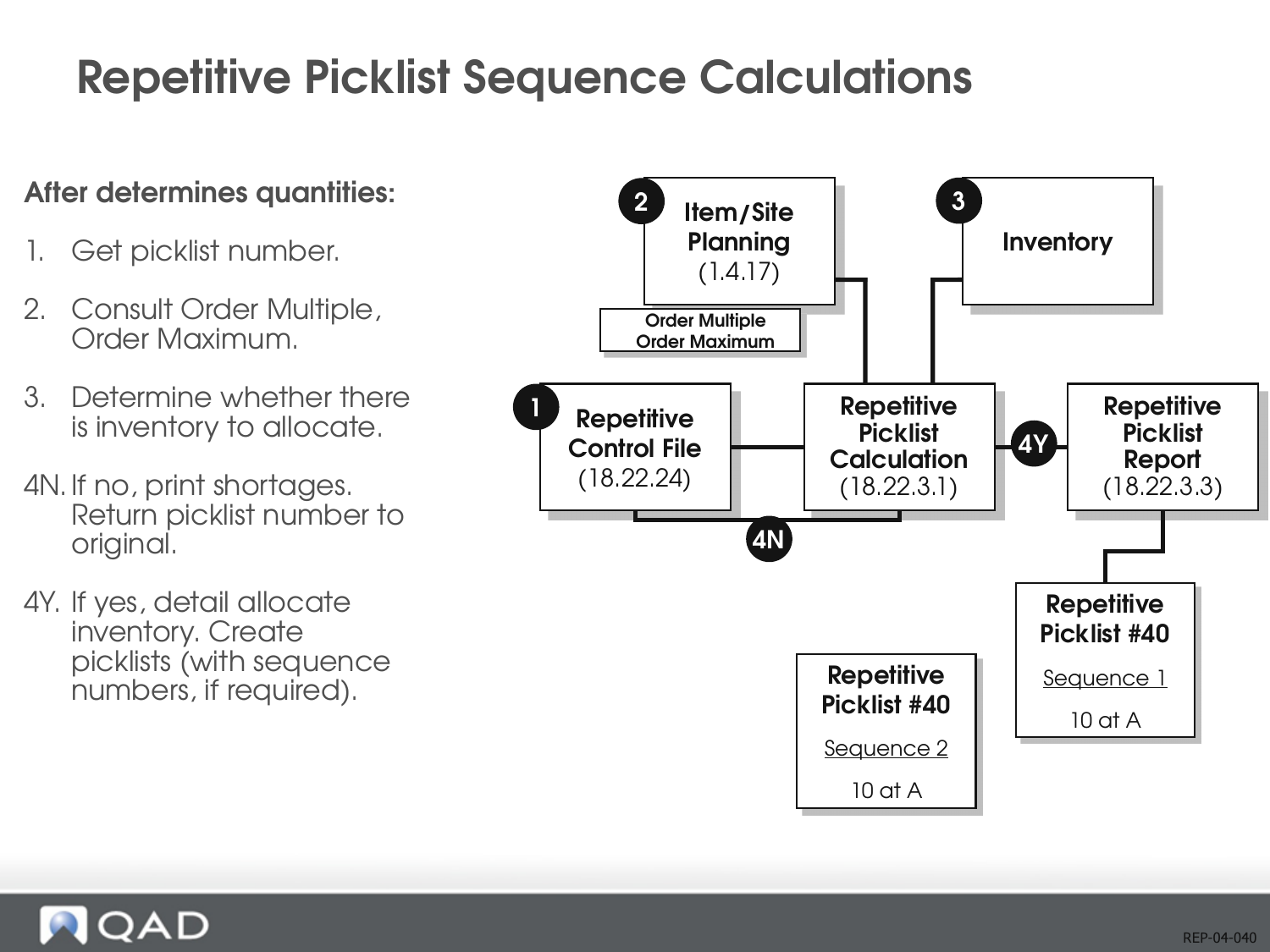

# Repetitive Picklist Sequence Calculations
After determines quantities:

1.	Get picklist number.

2.	Consult Order Multiple,
	Order Maximum.

3.	Determine whether there
	is inventory to allocate.

4N.	If no, print shortages.
	Return picklist number to
	original.

4Y.	If yes, detail allocate
	inventory. Create
	picklists (with sequence
	numbers, if required).

Item/Site
Planning
(1.4.17)
Inventory
3
2

Order Multiple
Order Maximum
Repetitive
Control File
(18.22.24)
Repetitive
Picklist
Calculation
(18.22.3.1)
Repetitive
Picklist
Report
(18.22.3.3)
1
4Y
4N
Repetitive
Picklist #40

Sequence 1

10 at A
Repetitive
Picklist #40

Sequence 2

10 at A
REP-04-040